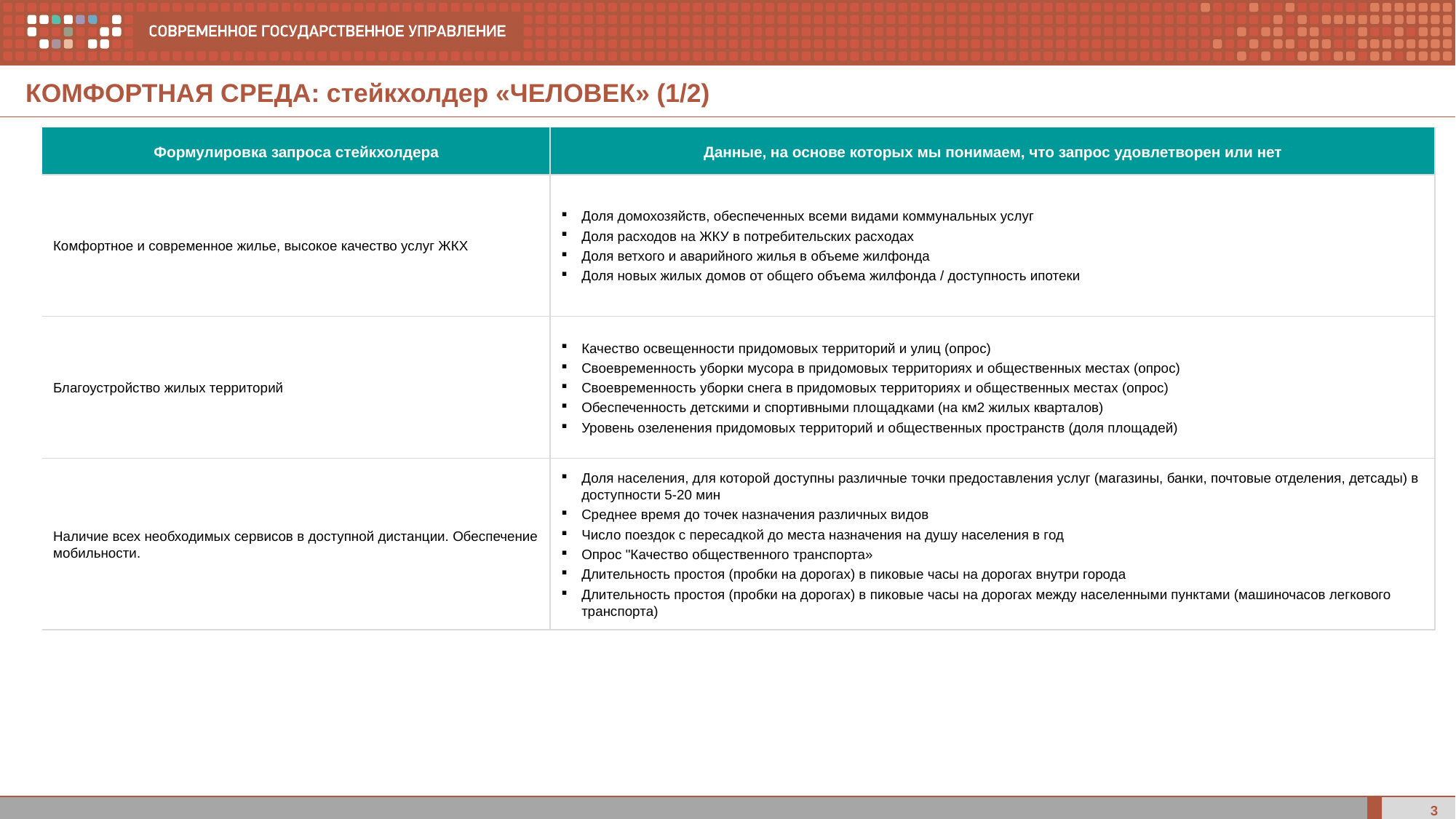

КОМФОРТНАЯ СРЕДА: стейкхолдер «ЧЕЛОВЕК» (1/2)
| Формулировка запроса стейкхолдера | Данные, на основе которых мы понимаем, что запрос удовлетворен или нет |
| --- | --- |
| Комфортное и современное жилье, высокое качество услуг ЖКХ | Доля домохозяйств, обеспеченных всеми видами коммунальных услуг Доля расходов на ЖКУ в потребительских расходах Доля ветхого и аварийного жилья в объеме жилфонда Доля новых жилых домов от общего объема жилфонда / доступность ипотеки |
| Благоустройство жилых территорий | Качество освещенности придомовых территорий и улиц (опрос) Своевременность уборки мусора в придомовых территориях и общественных местах (опрос) Своевременность уборки снега в придомовых территориях и общественных местах (опрос) Обеспеченность детскими и спортивными площадками (на км2 жилых кварталов) Уровень озеленения придомовых территорий и общественных пространств (доля площадей) |
| Наличие всех необходимых сервисов в доступной дистанции. Обеспечение мобильности. | Доля населения, для которой доступны различные точки предоставления услуг (магазины, банки, почтовые отделения, детсады) в доступности 5-20 мин Среднее время до точек назначения различных видов Число поездок с пересадкой до места назначения на душу населения в год Опрос "Качество общественного транспорта» Длительность простоя (пробки на дорогах) в пиковые часы на дорогах внутри города Длительность простоя (пробки на дорогах) в пиковые часы на дорогах между населенными пунктами (машиночасов легкового транспорта) |